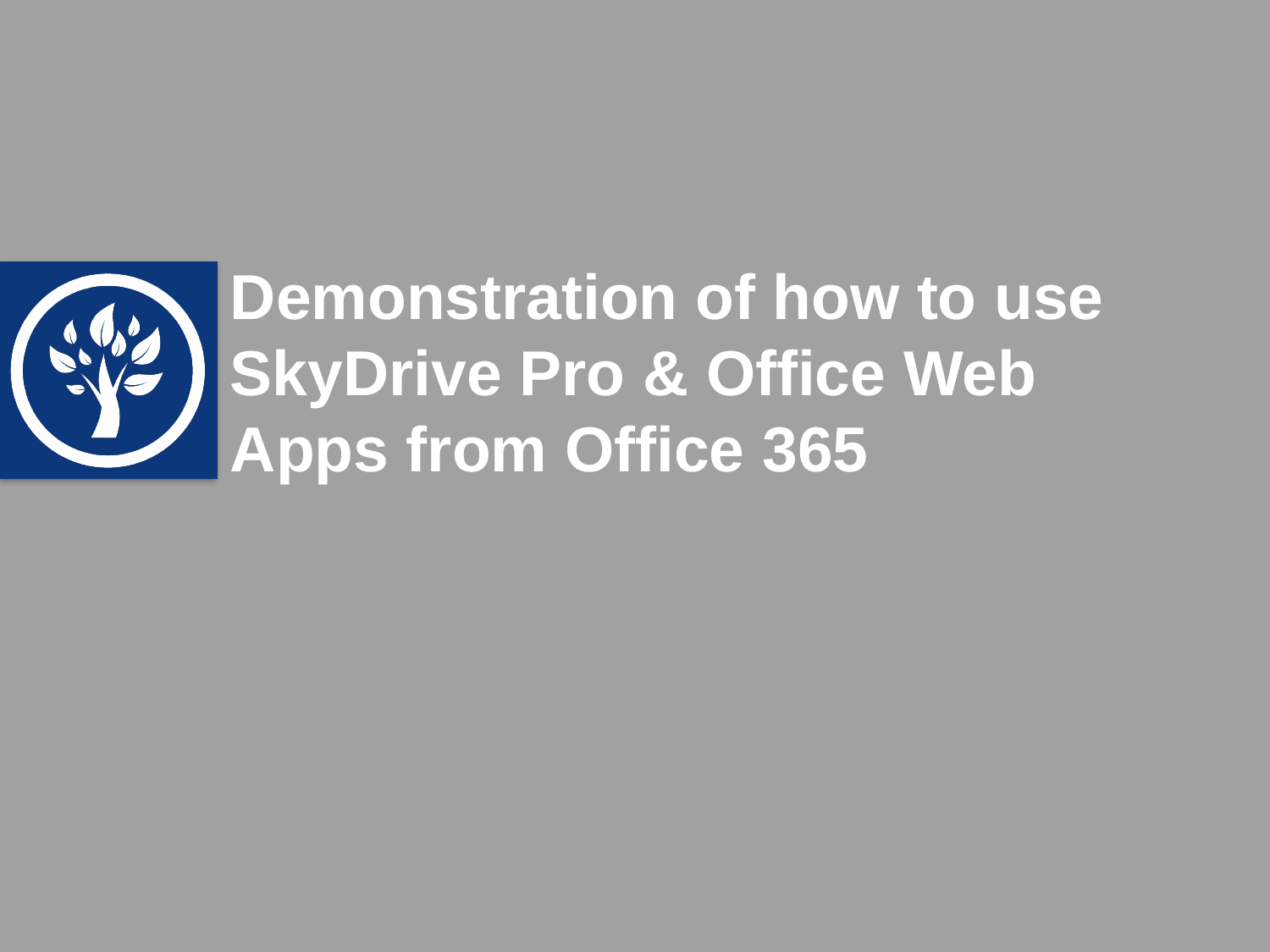

# Demonstration of how to use SkyDrive Pro & Office Web Apps from Office 365